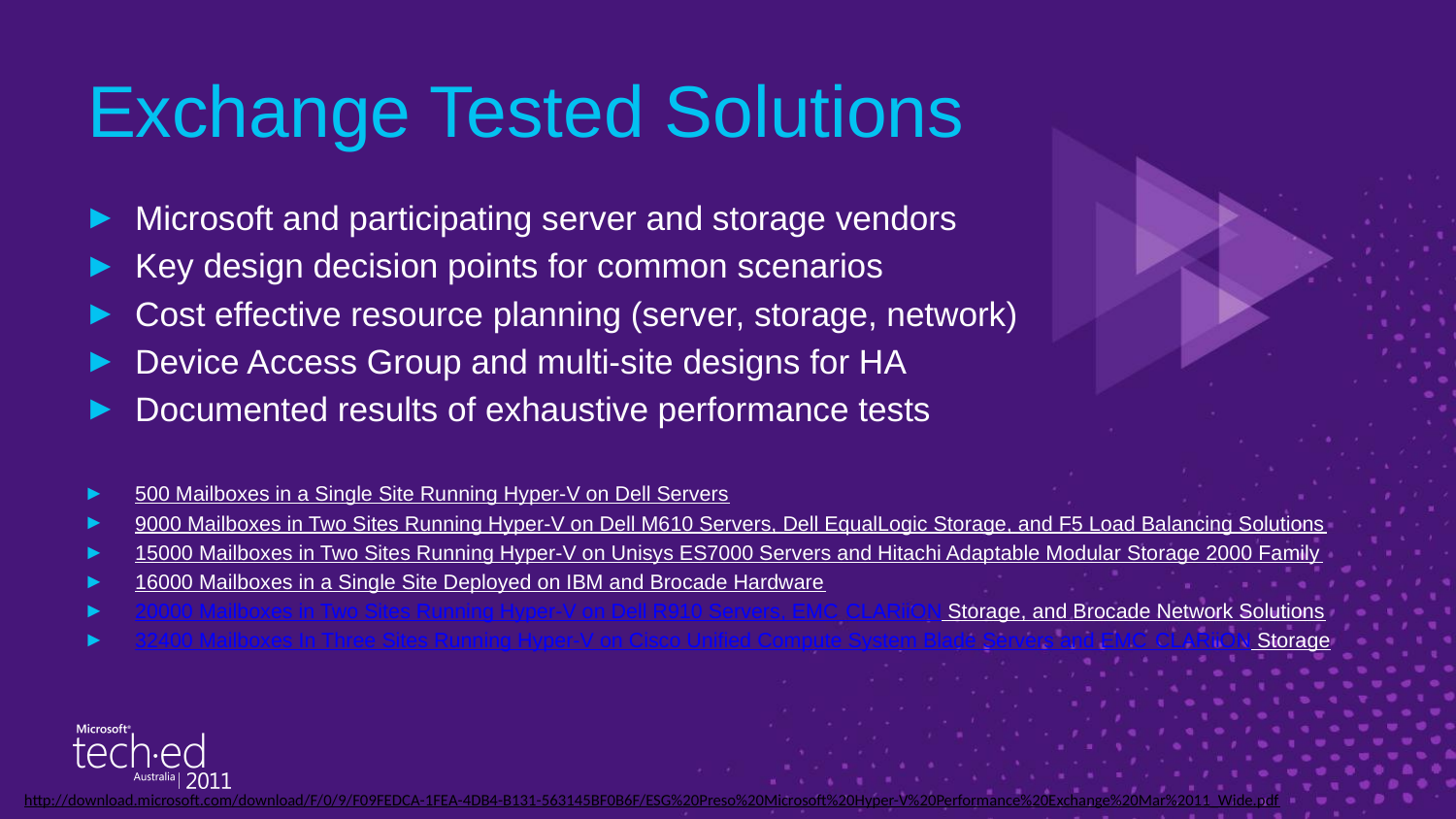

# Exchange Tested Solutions
Microsoft and participating server and storage vendors
Key design decision points for common scenarios
Cost effective resource planning (server, storage, network)
Device Access Group and multi-site designs for HA
Documented results of exhaustive performance tests

500 Mailboxes in a Single Site Running Hyper-V on Dell Servers
9000 Mailboxes in Two Sites Running Hyper-V on Dell M610 Servers, Dell EqualLogic Storage, and F5 Load Balancing Solutions
15000 Mailboxes in Two Sites Running Hyper-V on Unisys ES7000 Servers and Hitachi Adaptable Modular Storage 2000 Family
16000 Mailboxes in a Single Site Deployed on IBM and Brocade Hardware
20000 Mailboxes in Two Sites Running Hyper-V on Dell R910 Servers, EMC CLARiiON Storage, and Brocade Network Solutions
32400 Mailboxes In Three Sites Running Hyper-V on Cisco Unified Compute System Blade Servers and EMC CLARiiON Storage
http://download.microsoft.com/download/F/0/9/F09FEDCA-1FEA-4DB4-B131-563145BF0B6F/ESG%20Preso%20Microsoft%20Hyper-V%20Performance%20Exchange%20Mar%2011_Wide.pdf